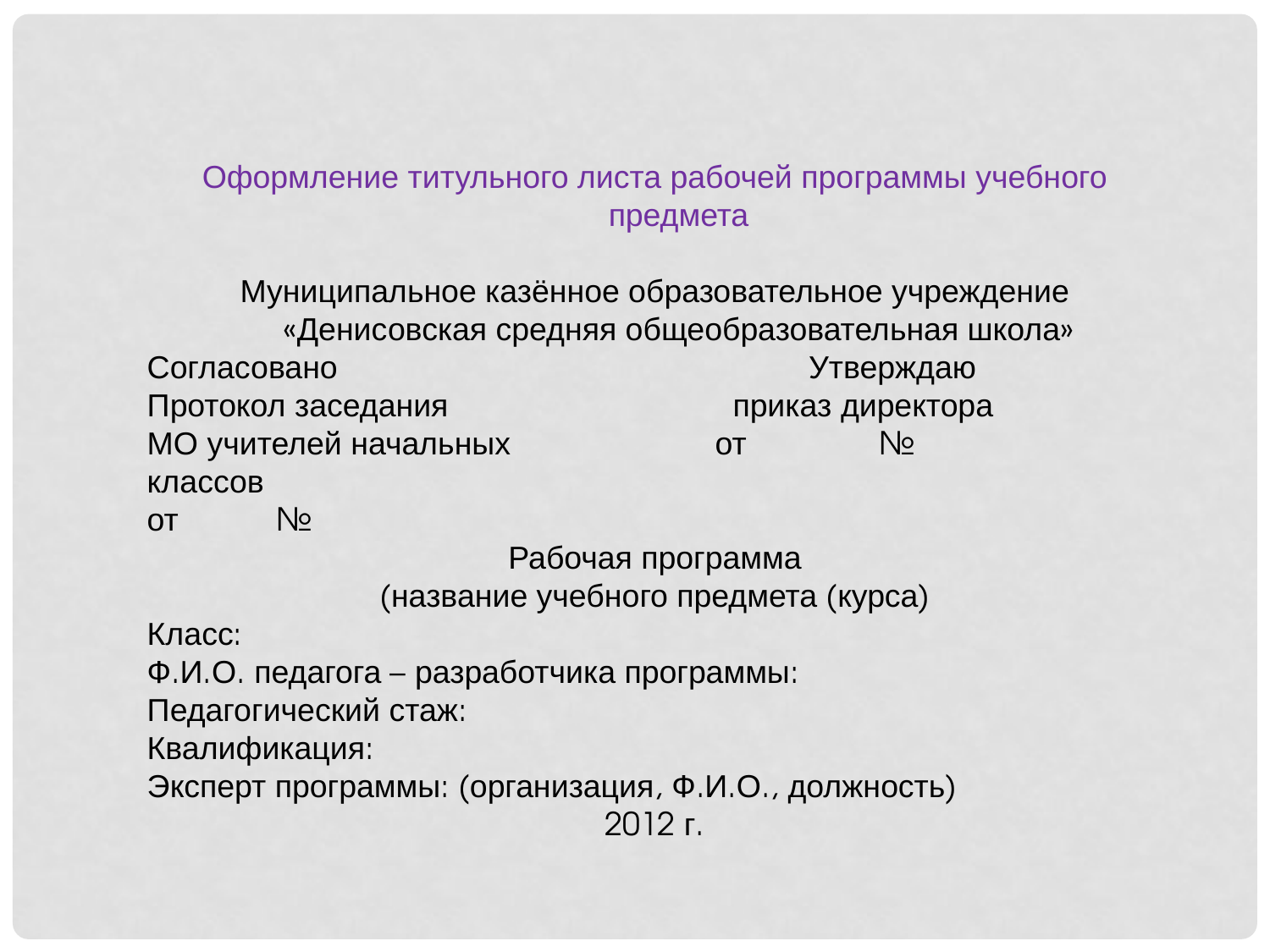

Оформление титульного листа рабочей программы учебного предмета

Муниципальное казённое образовательное учреждение «Денисовская средняя общеобразовательная школа»
Согласовано                                                     Утверждаю
Протокол заседания                                приказ директора
МО учителей начальных                       от               №
классов
от           №
Рабочая программа
(название учебного предмета (курса)
Класс:
Ф.И.О. педагога – разработчика программы:
Педагогический стаж:
Квалификация:
Эксперт программы: (организация, Ф.И.О., должность)
2012 г.